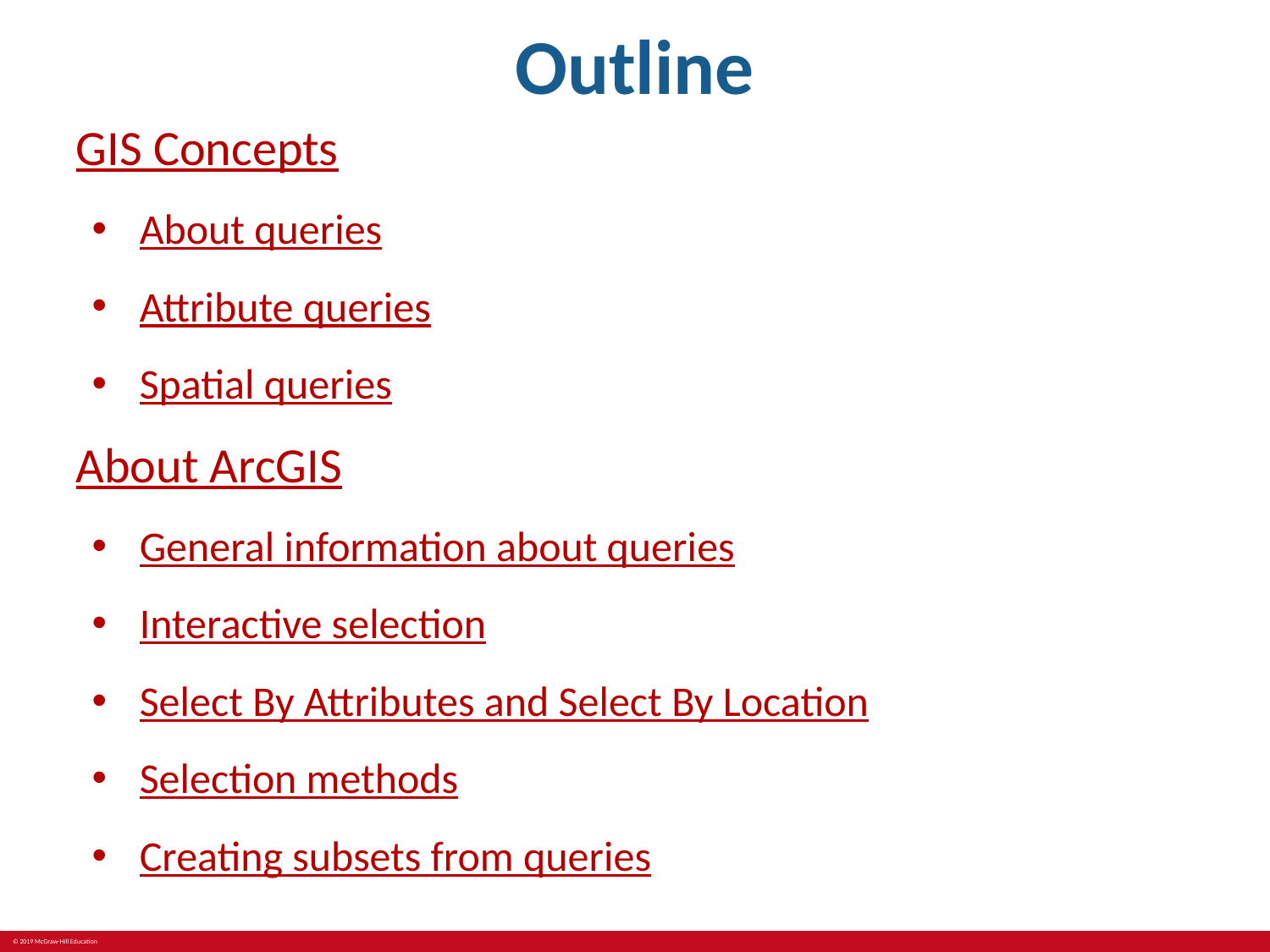

# Outline
GIS Concepts
About queries
Attribute queries
Spatial queries
About ArcGIS
General information about queries
Interactive selection
Select By Attributes and Select By Location
Selection methods
Creating subsets from queries